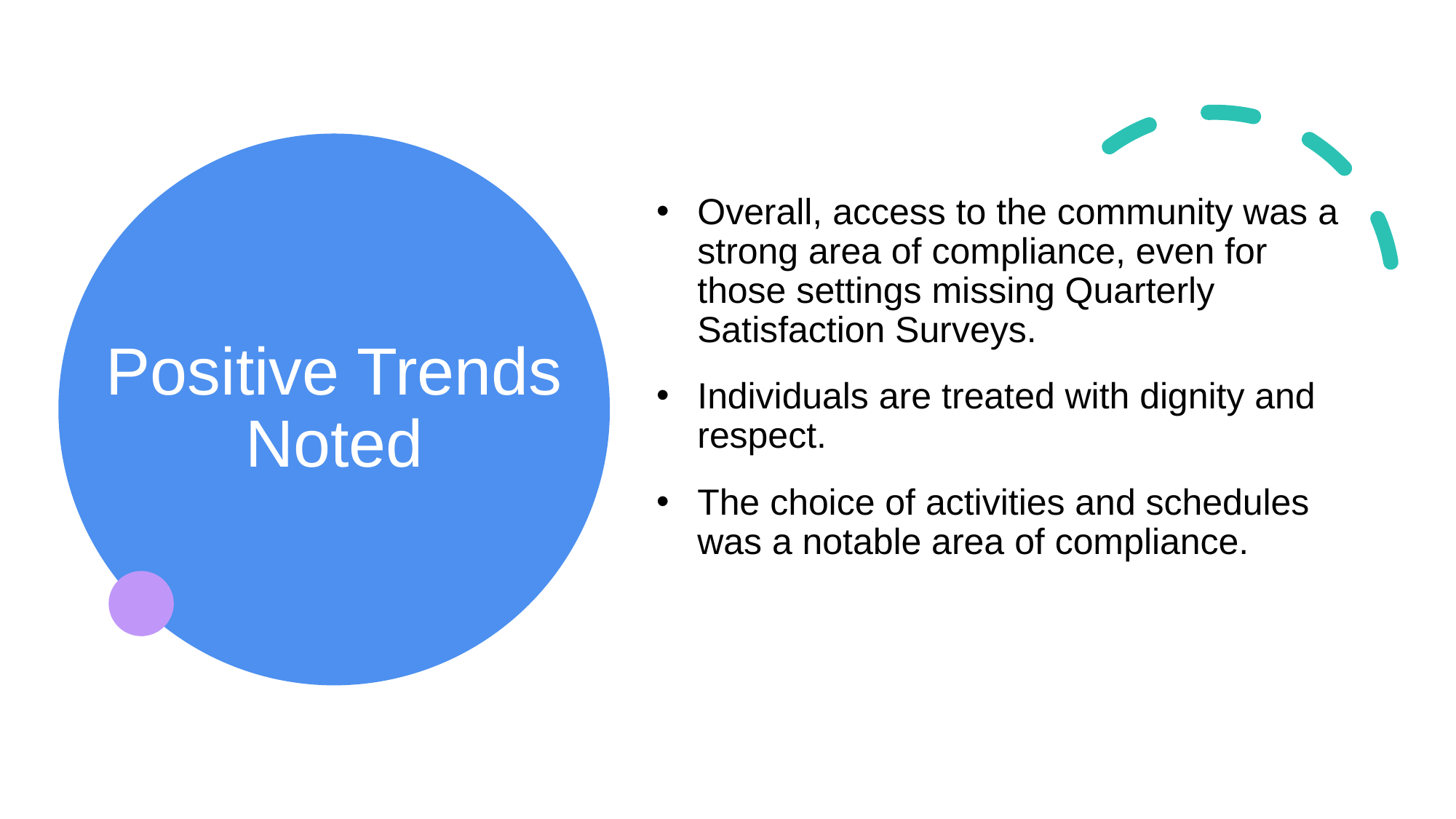

Overall, access to the community was a strong area of compliance, even for those settings missing Quarterly Satisfaction Surveys.
Individuals are treated with dignity and respect.
The choice of activities and schedules was a notable area of compliance.

# Positive Trends Noted